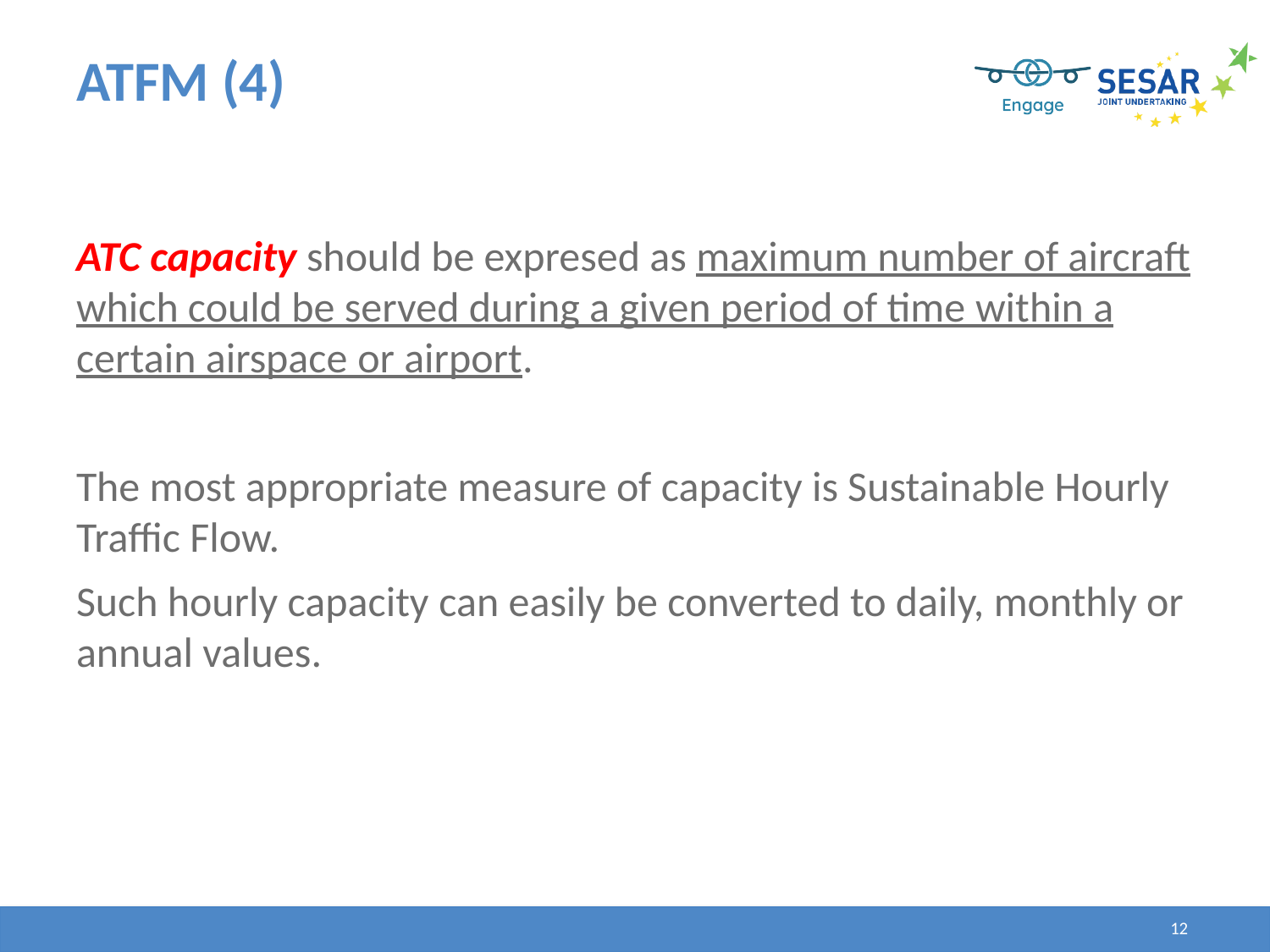

# ATFM (4)
ATC capacity should be expresed as maximum number of aircraft which could be served during a given period of time within a certain airspace or airport.

The most appropriate measure of capacity is Sustainable Hourly Traffic Flow.
Such hourly capacity can easily be converted to daily, monthly or annual values.

12